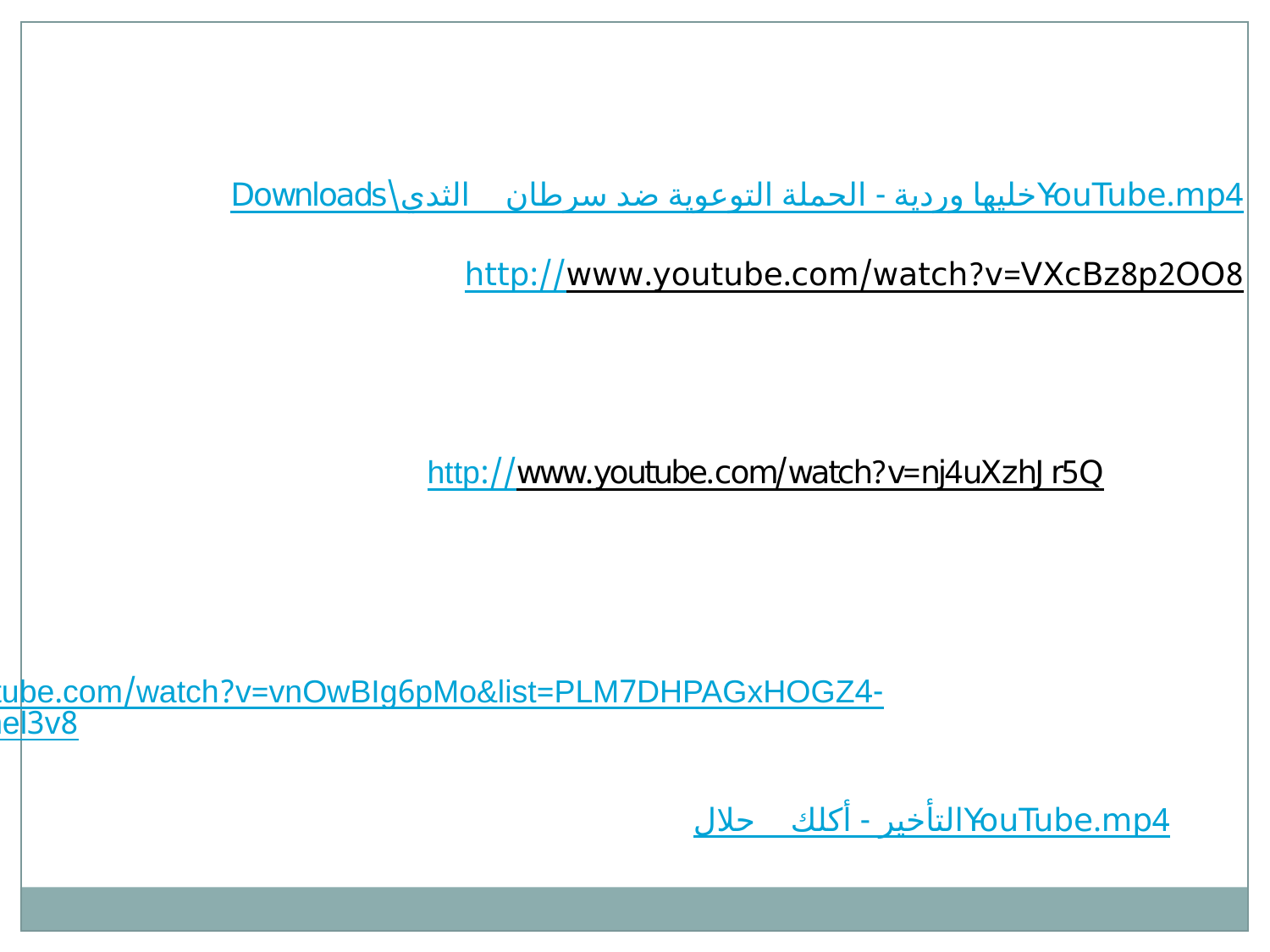

Downloads\خليها وردية - الحملة التوعوية ضد سرطان الثدي - YouTube.mp4

http://www.youtube.com/watch?v=VXcBz8p2OO8
http://www.youtube.com/watch?v=nj4uXzhJr5Q
http://www.youtube.com/watch?v=vnOwBIg6pMo&list=PLM7DHPAGxHOGZ4-Nmd9iyrK0CfYnel3v8
التأخير - أكلك حلال - YouTube.mp4